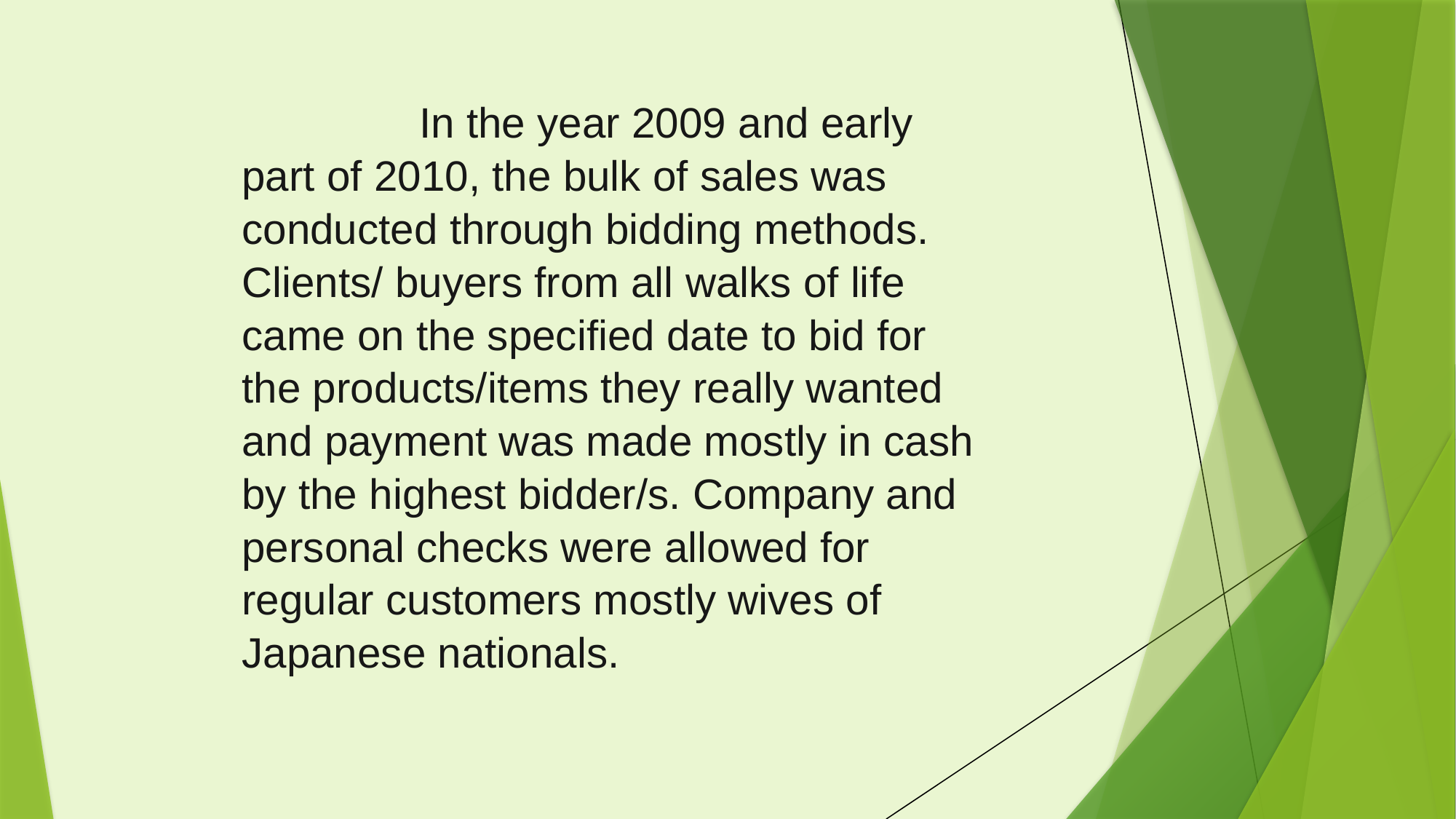

In the year 2009 and early part of 2010, the bulk of sales was conducted through bidding methods. Clients/ buyers from all walks of life came on the specified date to bid for the products/items they really wanted and payment was made mostly in cash by the highest bidder/s. Company and personal checks were allowed for regular customers mostly wives of Japanese nationals.